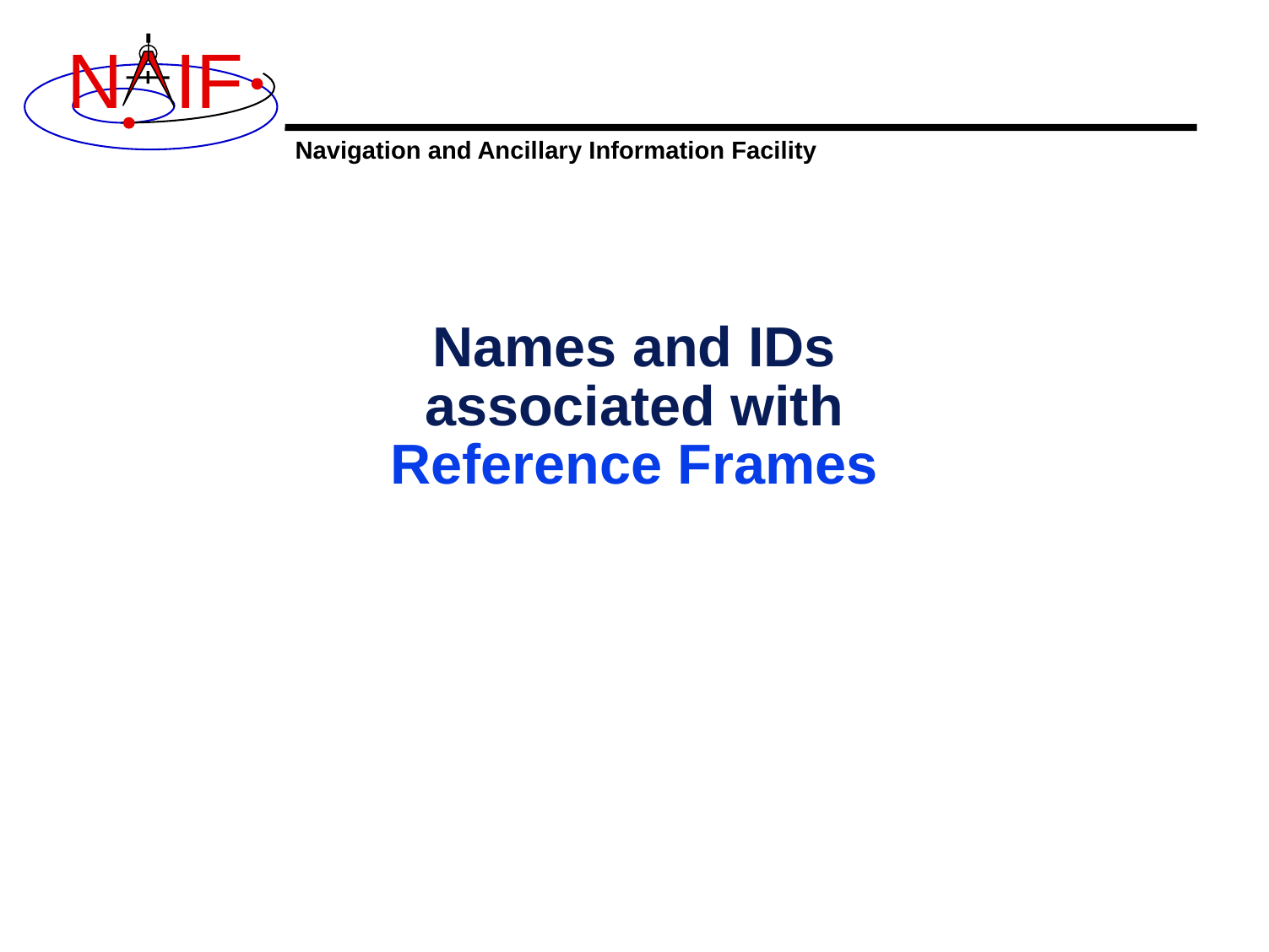

# Names and IDs associated with Reference Frames